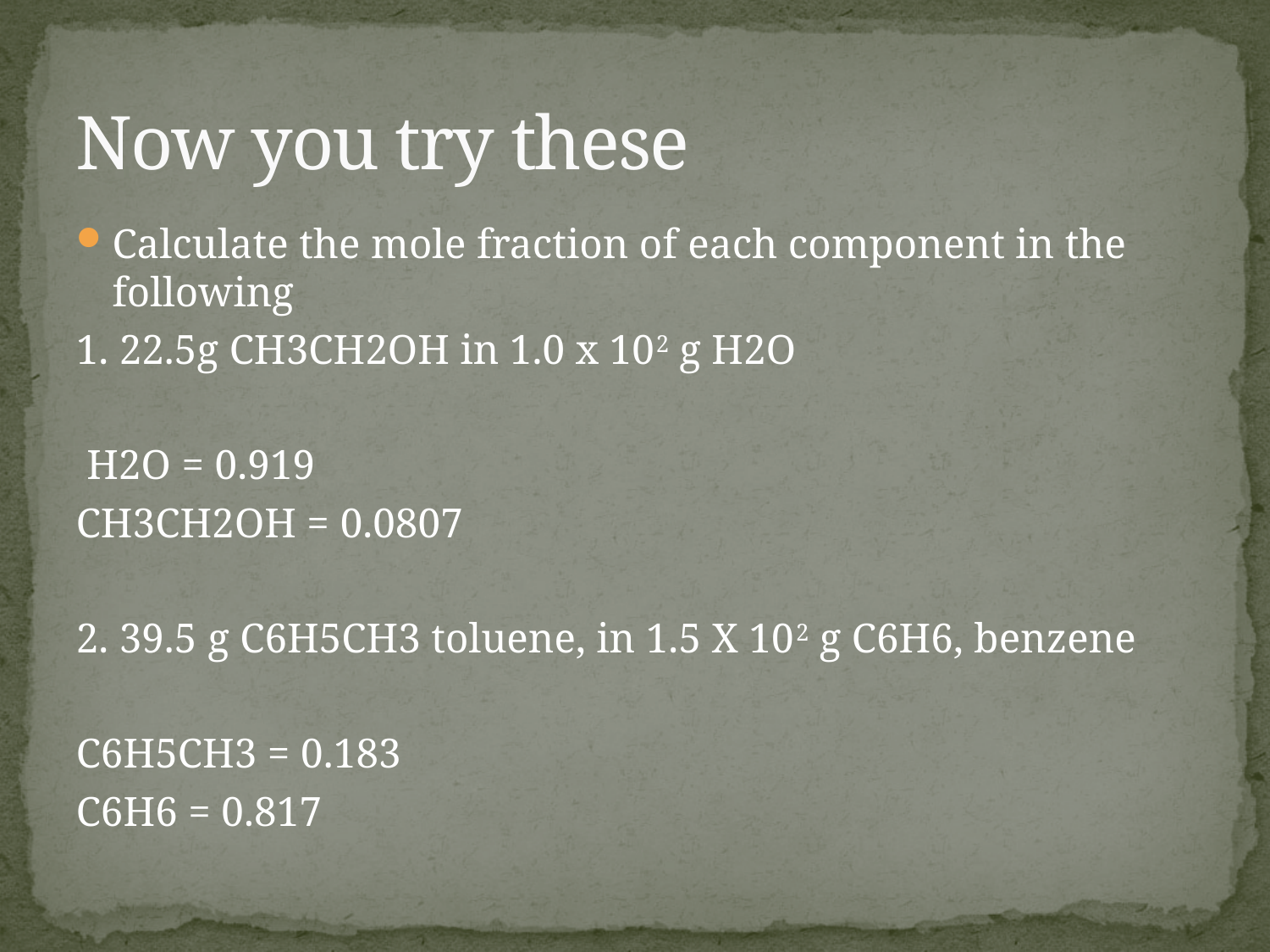

# Now you try these
Calculate the mole fraction of each component in the following
1. 22.5g CH3CH2OH in 1.0 x 102 g H2O

 H2O = 0.919
CH3CH2OH = 0.0807

2. 39.5 g C6H5CH3 toluene, in 1.5 X 102 g C6H6, benzene

C6H5CH3 = 0.183
C6H6 = 0.817